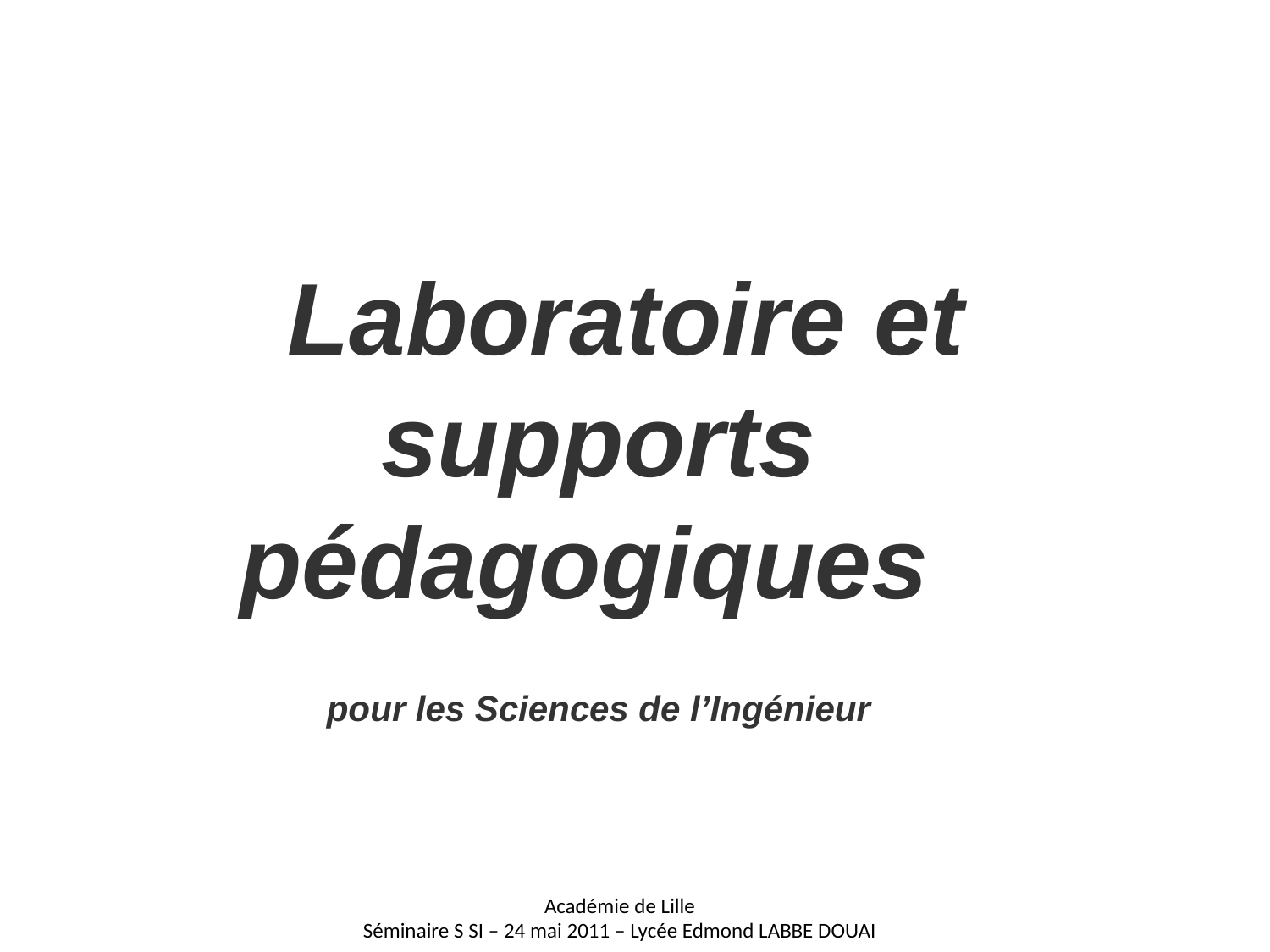

Laboratoire et supports pédagogiques
pour les Sciences de l’Ingénieur
Académie de Lille
Séminaire S SI – 24 mai 2011 – Lycée Edmond LABBE DOUAI